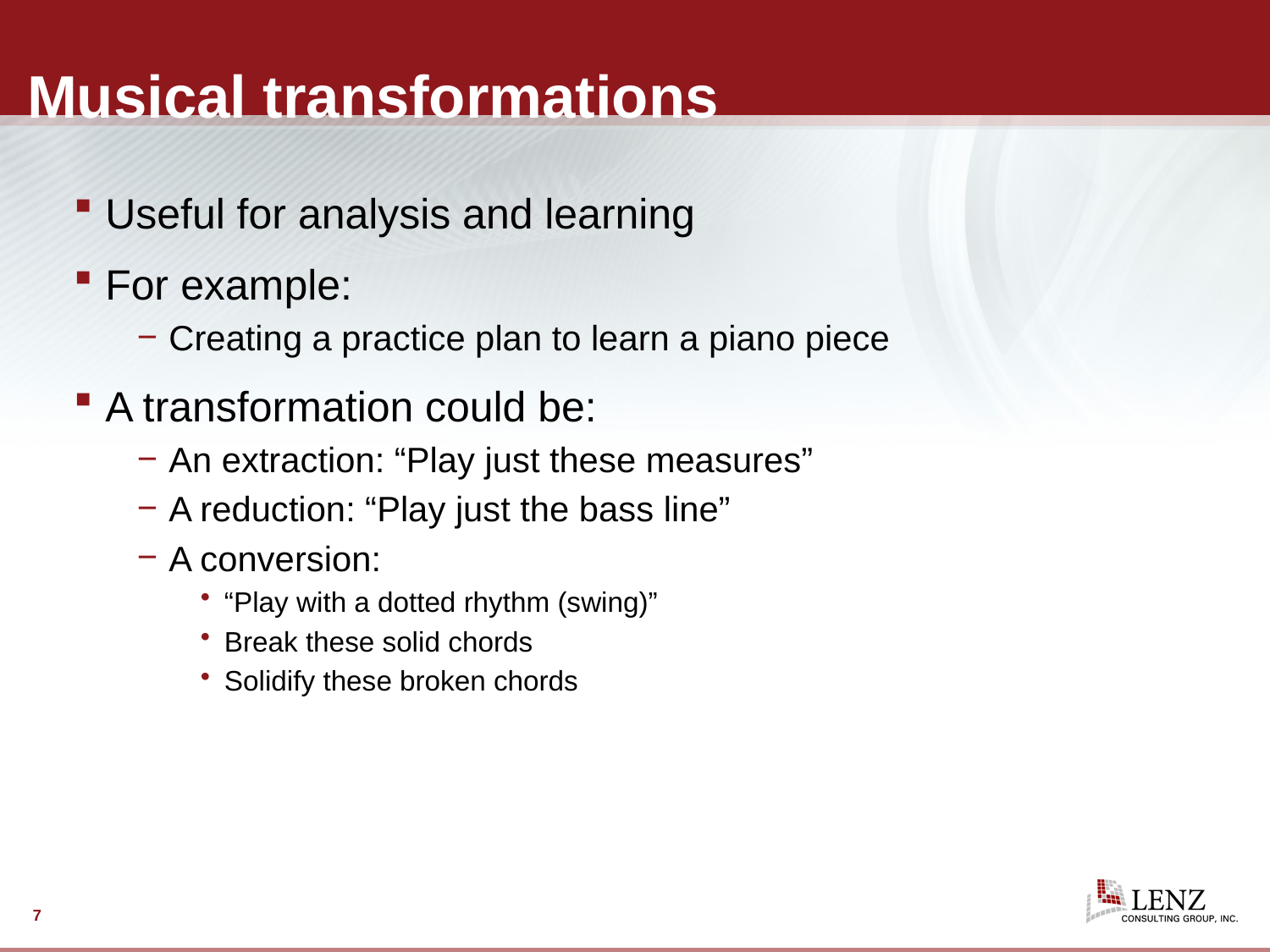

# Musical transformations
Useful for analysis and learning
For example:
Creating a practice plan to learn a piano piece
A transformation could be:
An extraction: “Play just these measures”
A reduction: “Play just the bass line”
A conversion:
“Play with a dotted rhythm (swing)”
Break these solid chords
Solidify these broken chords

7